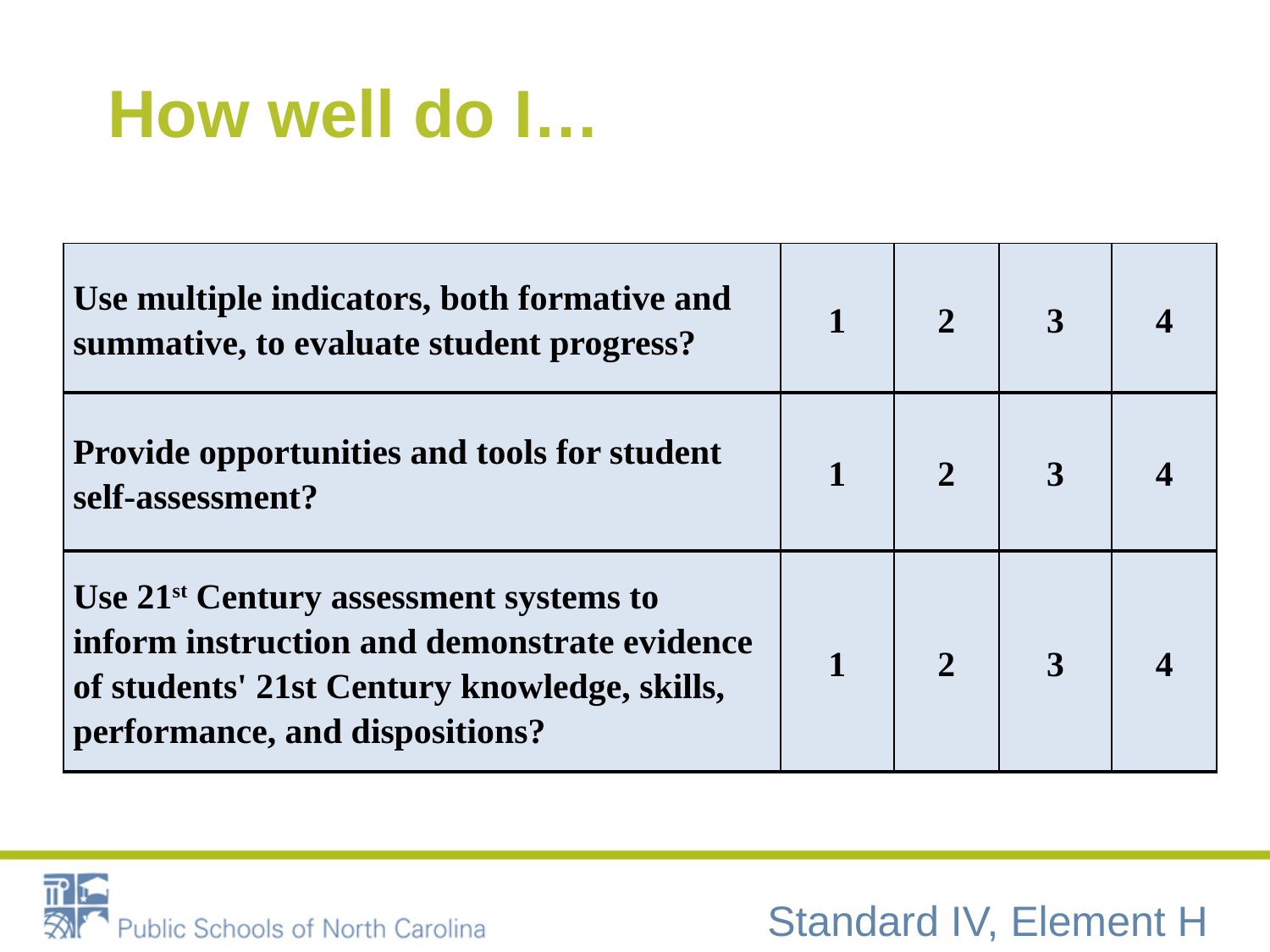

# How well do I…
| Use multiple indicators, both formative and summative, to evaluate student progress? | 1 | 2 | 3 | 4 |
| --- | --- | --- | --- | --- |
| Provide opportunities and tools for student self-assessment? | 1 | 2 | 3 | 4 |
| Use 21st Century assessment systems to inform instruction and demonstrate evidence of students' 21st Century knowledge, skills, performance, and dispositions? | 1 | 2 | 3 | 4 |
Standard IV, Element H